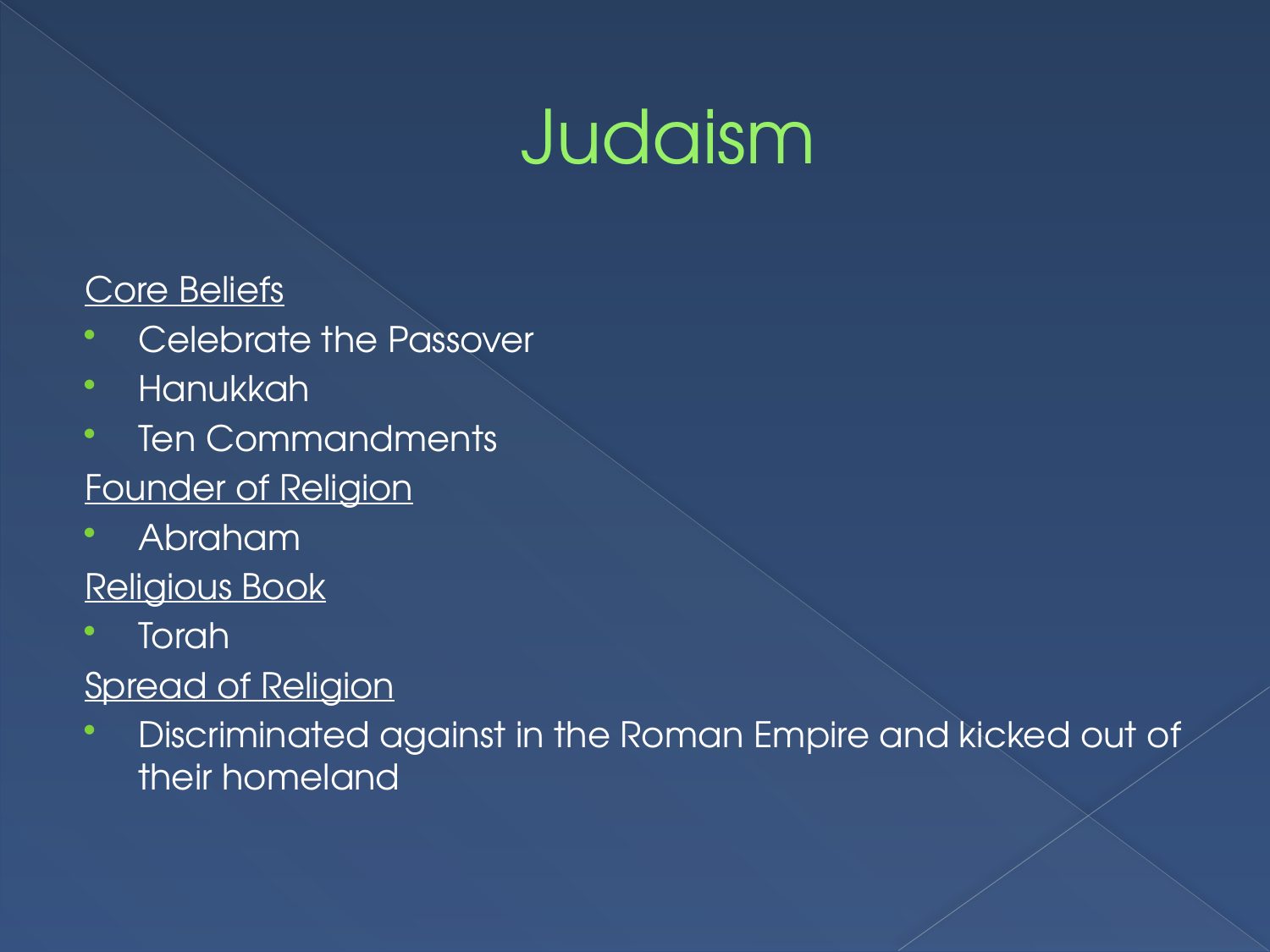

# Judaism
Core Beliefs
Celebrate the Passover
Hanukkah
Ten Commandments
Founder of Religion
Abraham
Religious Book
Torah
Spread of Religion
Discriminated against in the Roman Empire and kicked out of their homeland